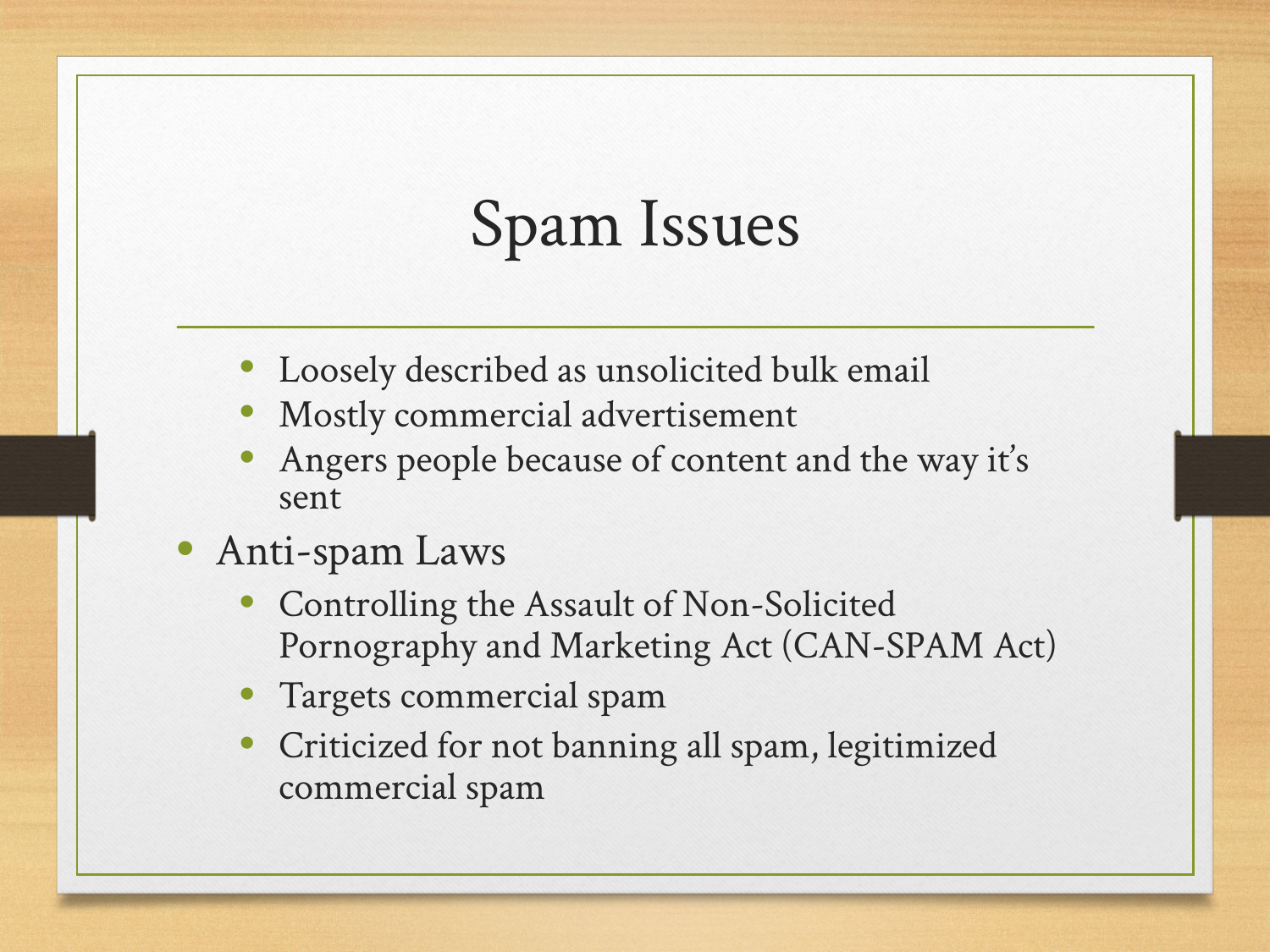

# Spam Issues
Loosely described as unsolicited bulk email
Mostly commercial advertisement
Angers people because of content and the way it’s sent
Anti-spam Laws
Controlling the Assault of Non-Solicited Pornography and Marketing Act (CAN-SPAM Act)
Targets commercial spam
Criticized for not banning all spam, legitimized commercial spam